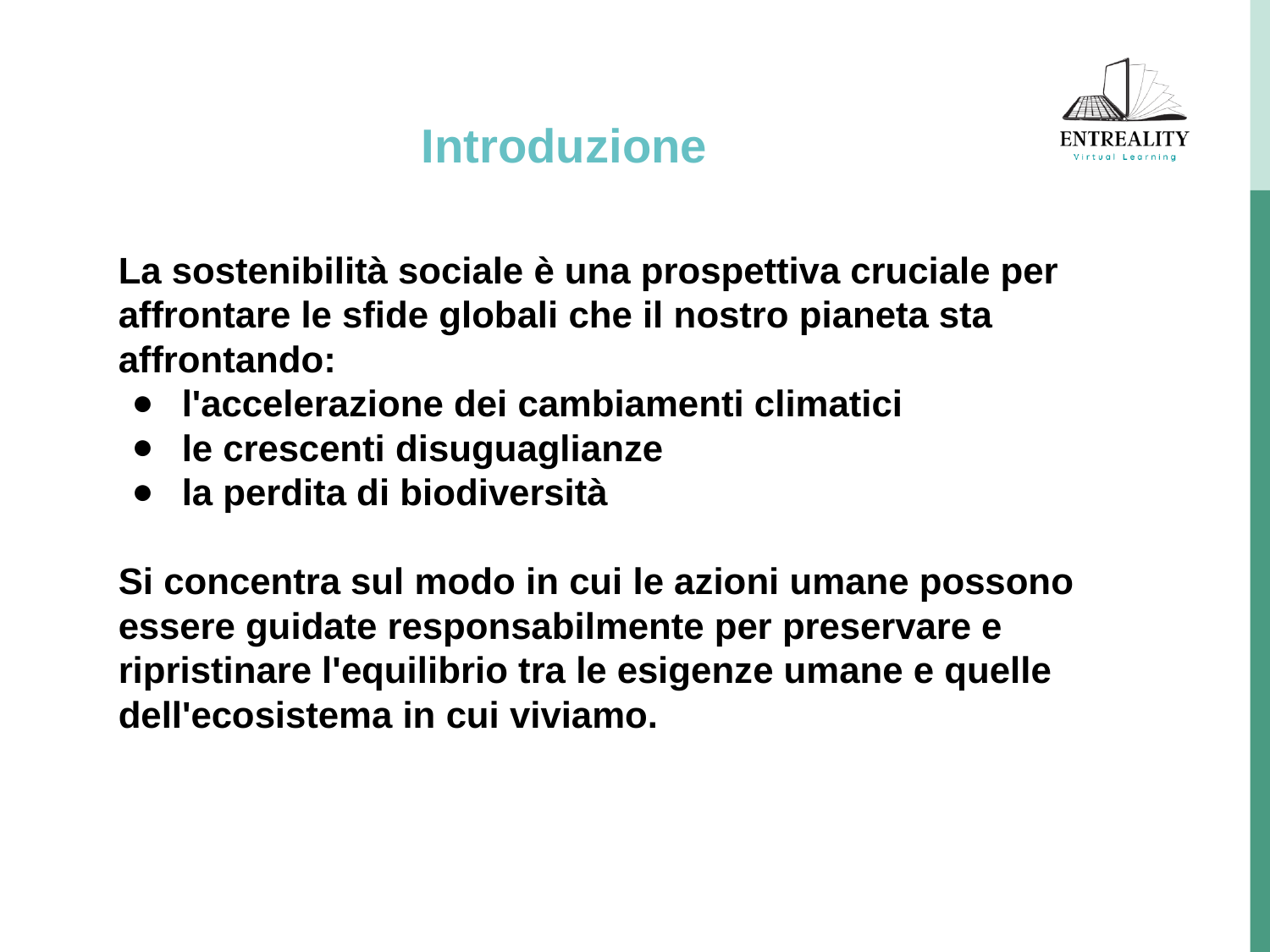

Introduzione
La sostenibilità sociale è una prospettiva cruciale per affrontare le sfide globali che il nostro pianeta sta affrontando:
l'accelerazione dei cambiamenti climatici
le crescenti disuguaglianze
la perdita di biodiversità

Si concentra sul modo in cui le azioni umane possono essere guidate responsabilmente per preservare e ripristinare l'equilibrio tra le esigenze umane e quelle dell'ecosistema in cui viviamo.